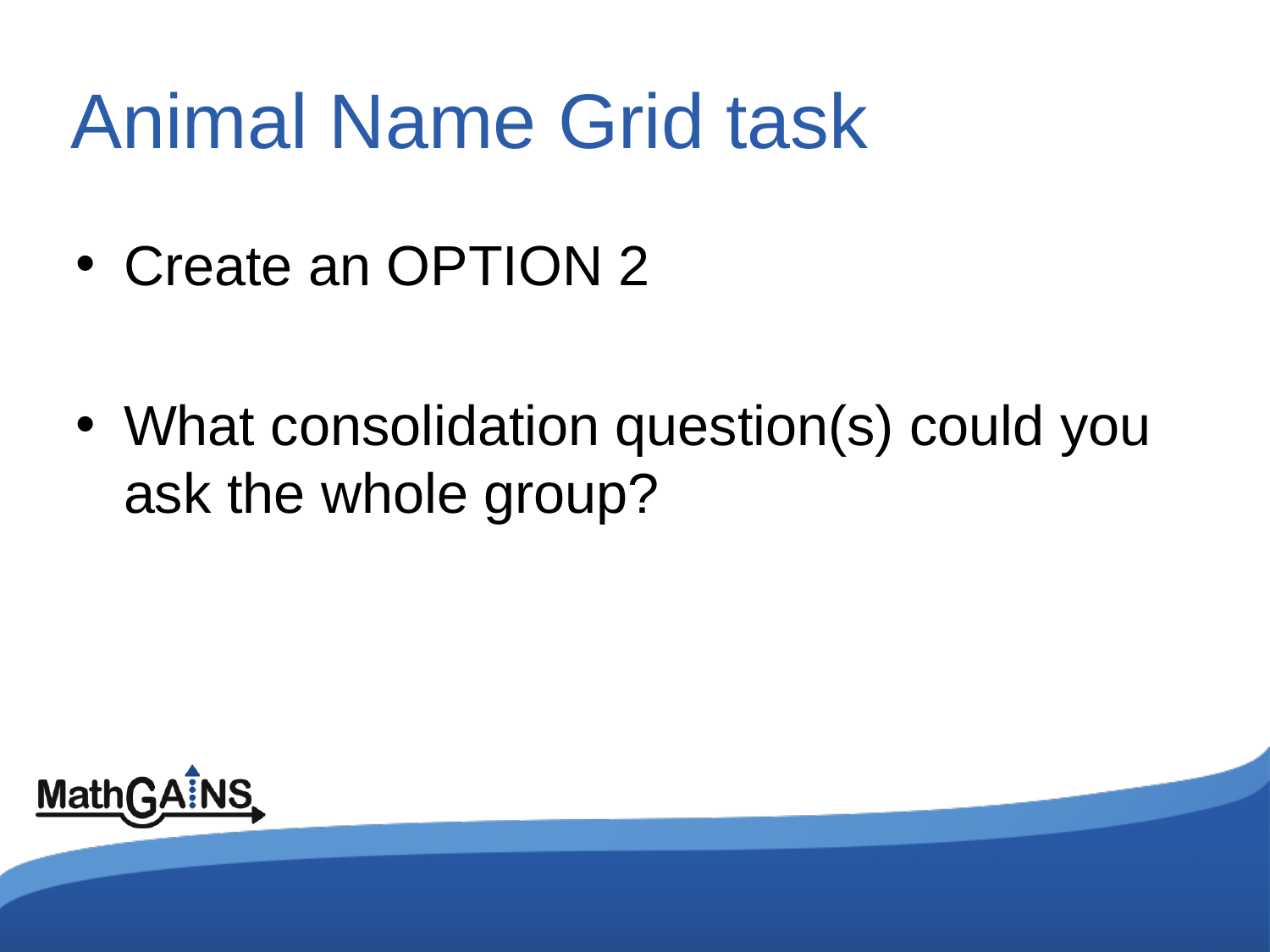

# Animal Name Grid task
Create an OPTION 2

What consolidation question(s) could you ask the whole group?